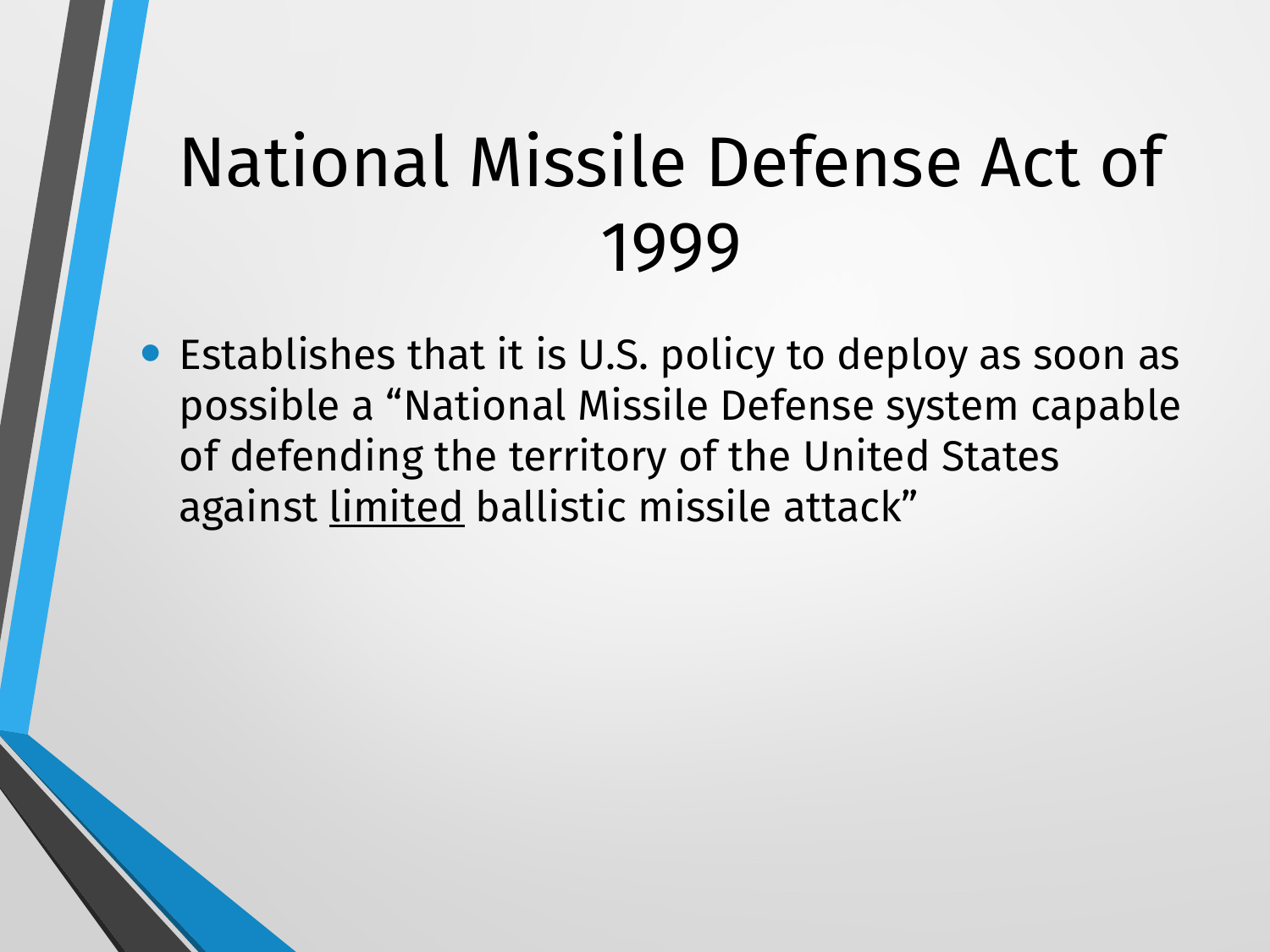

# National Missile Defense Act of 1999
Establishes that it is U.S. policy to deploy as soon as possible a “National Missile Defense system capable of defending the territory of the United States against limited ballistic missile attack”